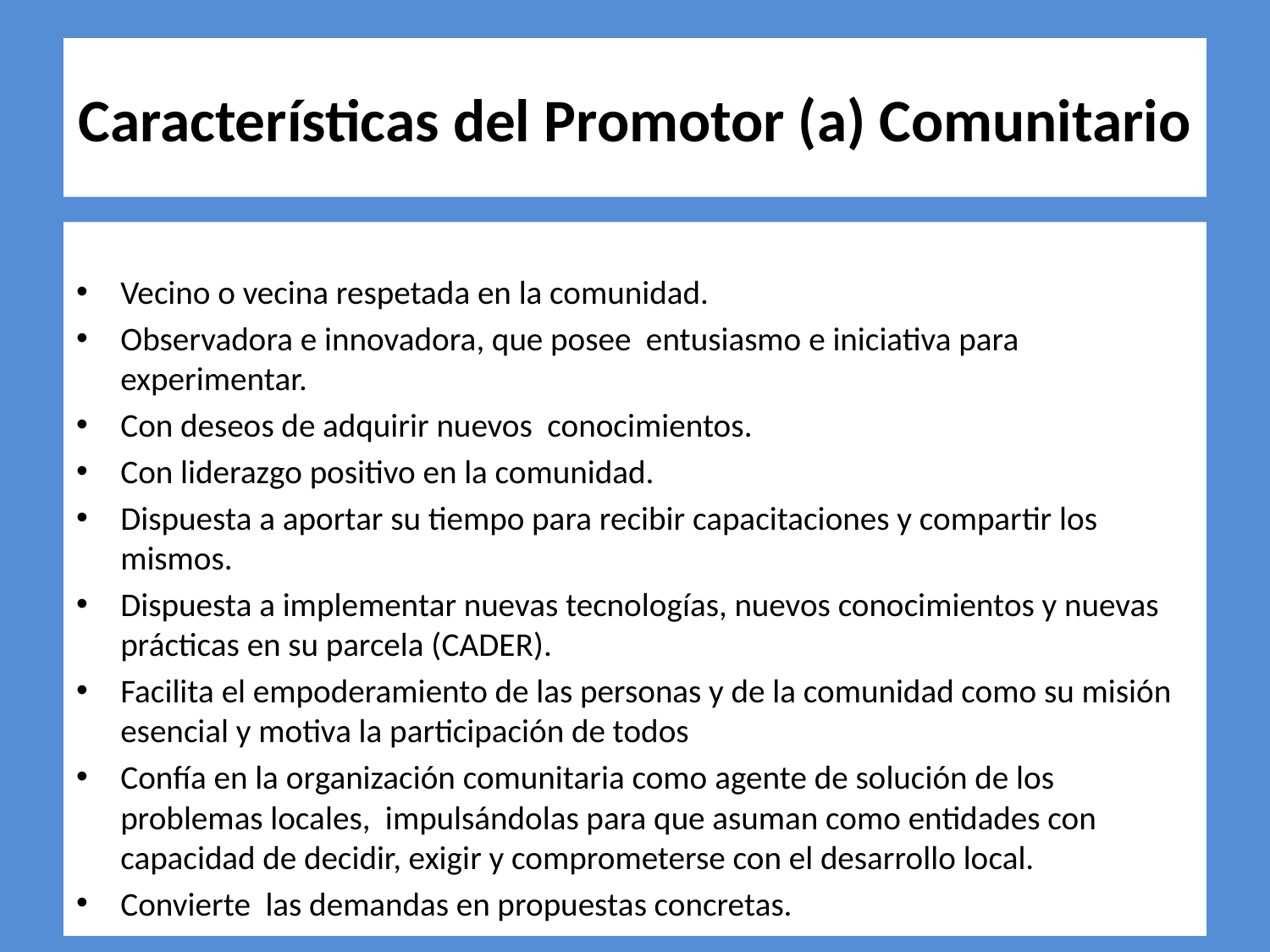

# Características del Promotor (a) Comunitario

Vecino o vecina respetada en la comunidad.
Observadora e innovadora, que posee  entusiasmo e iniciativa para experimentar.
Con deseos de adquirir nuevos  conocimientos.
Con liderazgo positivo en la comunidad.
Dispuesta a aportar su tiempo para recibir capacitaciones y compartir los mismos.
Dispuesta a implementar nuevas tecnologías, nuevos conocimientos y nuevas prácticas en su parcela (CADER).
Facilita el empoderamiento de las personas y de la comunidad como su misión esencial y motiva la participación de todos
Confía en la organización comunitaria como agente de solución de los problemas locales,  impulsándolas para que asuman como entidades con capacidad de decidir, exigir y comprometerse con el desarrollo local.
Convierte  las demandas en propuestas concretas.